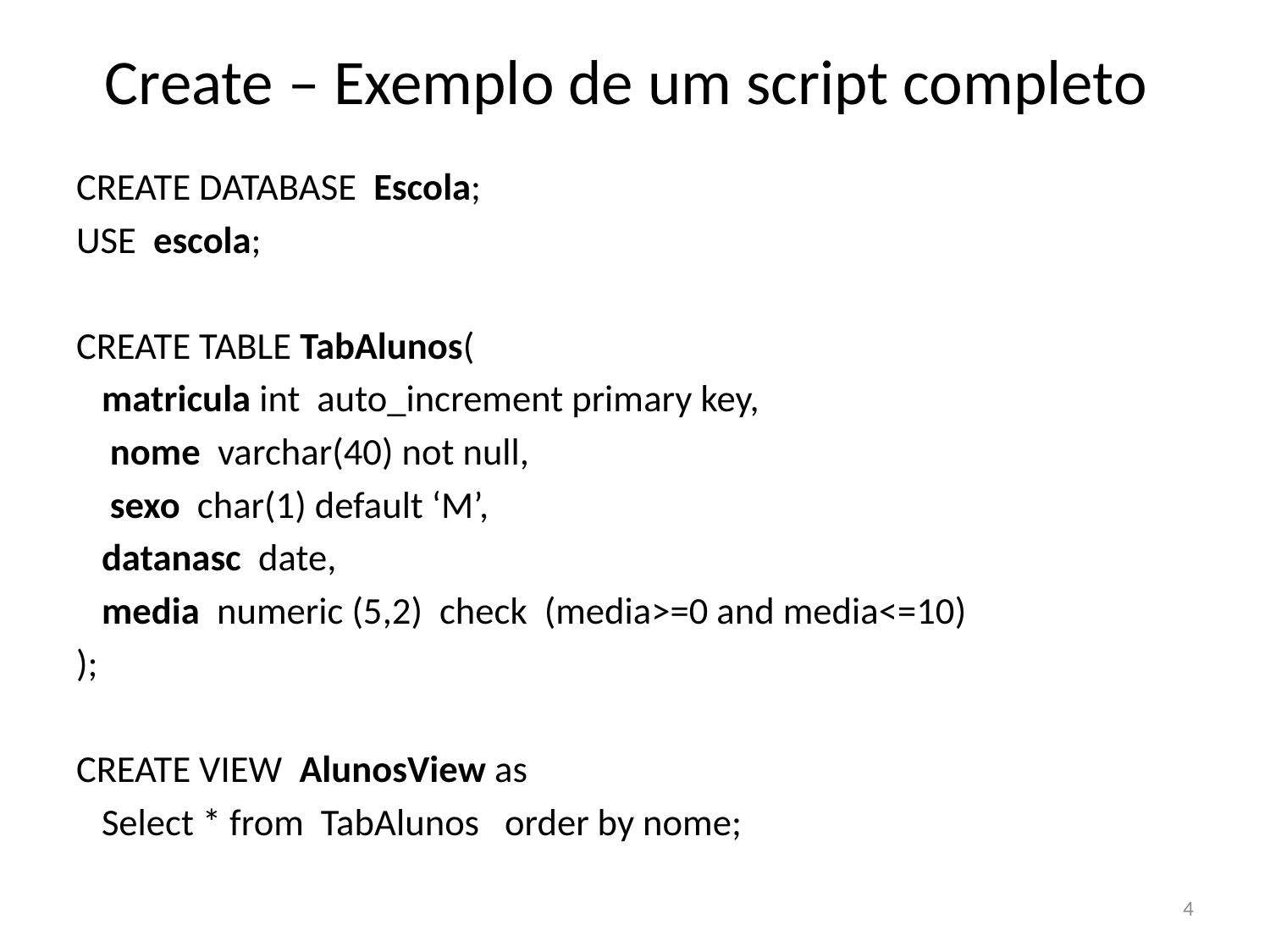

# Create – Exemplo de um script completo
CREATE DATABASE  Escola;
USE  escola;

CREATE TABLE TabAlunos(
   matricula int  auto_increment primary key,
    nome  varchar(40) not null,
    sexo  char(1) default ‘M’,
   datanasc  date,
   media  numeric (5,2)  check  (media>=0 and media<=10)
);

CREATE VIEW  AlunosView as
   Select * from  TabAlunos   order by nome;
4